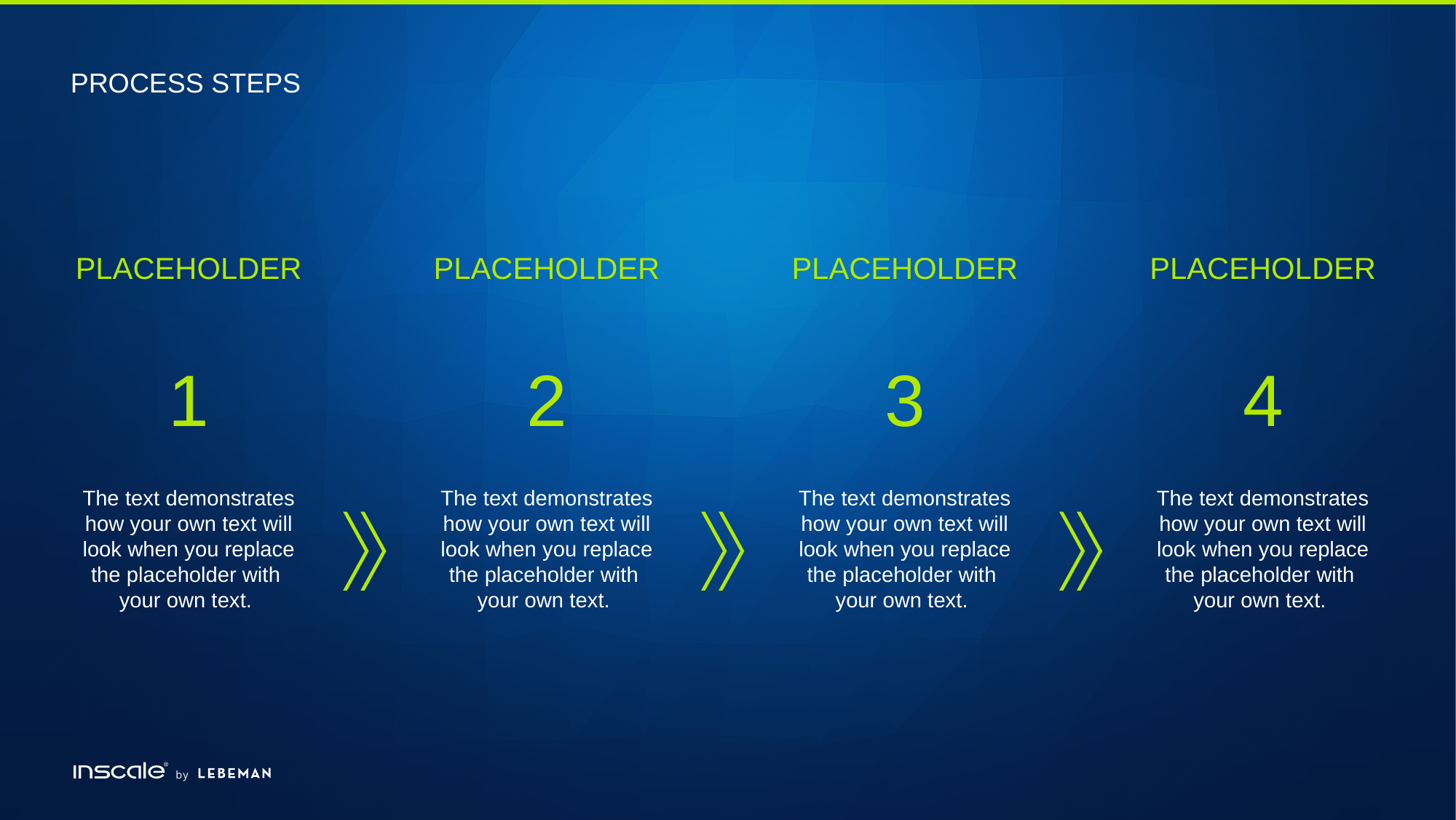

# Process StEPS

Placeholder
1
The text demonstrates how your own text will look when you replace the placeholder with
your own text.
Placeholder
2
The text demonstrates how your own text will look when you replace the placeholder with
your own text.
Placeholder
3
The text demonstrates how your own text will look when you replace the placeholder with
your own text.
Placeholder
4
The text demonstrates how your own text will look when you replace the placeholder with
your own text.